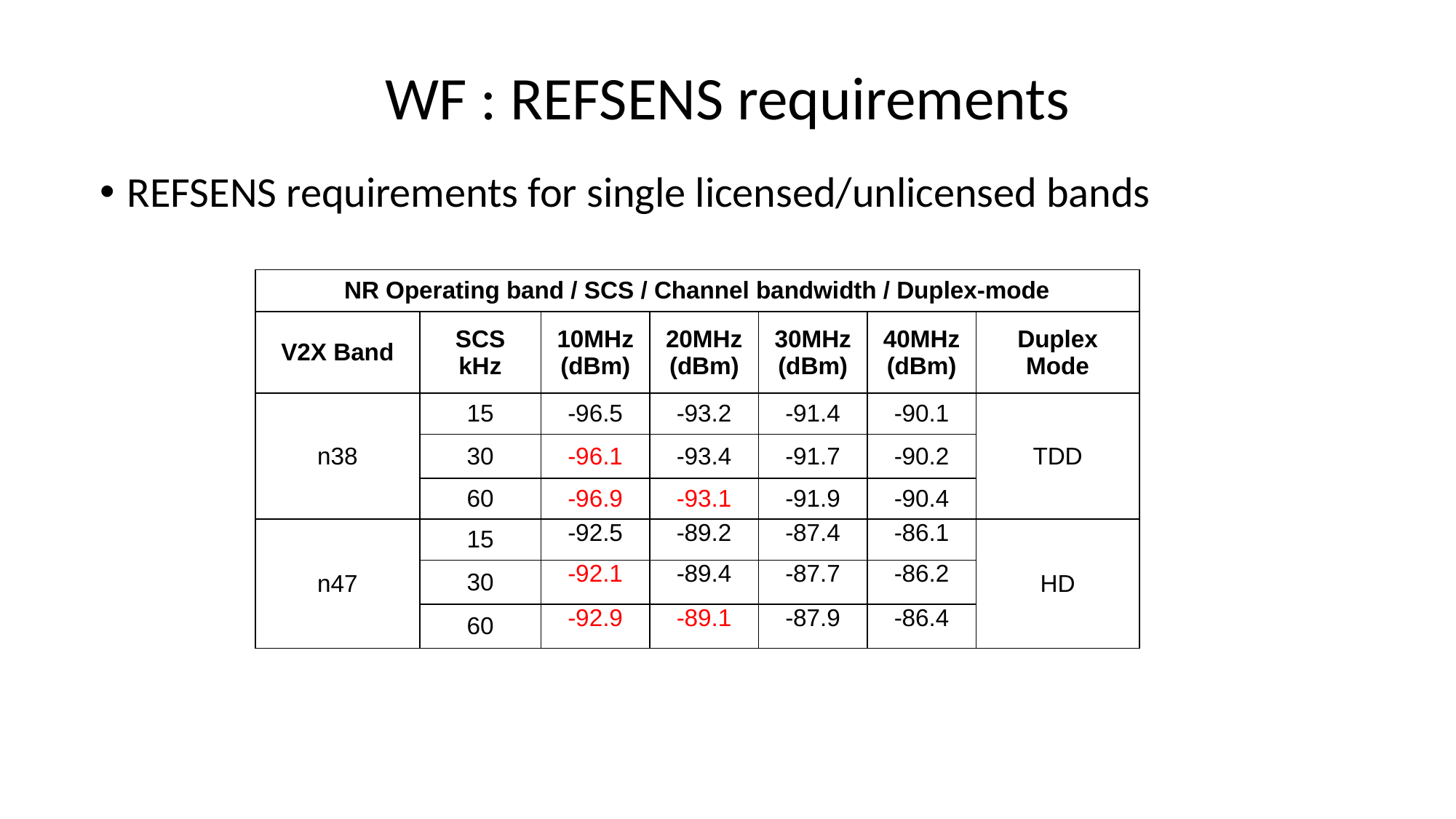

# WF : REFSENS requirements
REFSENS requirements for single licensed/unlicensed bands
| NR Operating band / SCS / Channel bandwidth / Duplex-mode |  |  |  |  |  |  |
| --- | --- | --- | --- | --- | --- | --- |
| V2X Band | SCS kHz | 10MHz (dBm) | 20MHz (dBm) | 30MHz (dBm) | 40MHz (dBm) | Duplex Mode |
| n38 | 15 | -96.5 | -93.2 | -91.4 | -90.1 | TDD |
|  | 30 | -96.1 | -93.4 | -91.7 | -90.2 |  |
|  | 60 | -96.9 | -93.1 | -91.9 | -90.4 |  |
| n47 | 15 | -92.5 | -89.2 | -87.4 | -86.1 | HD |
|  | 30 | -92.1 | -89.4 | -87.7 | -86.2 |  |
|  | 60 | -92.9 | -89.1 | -87.9 | -86.4 |  |